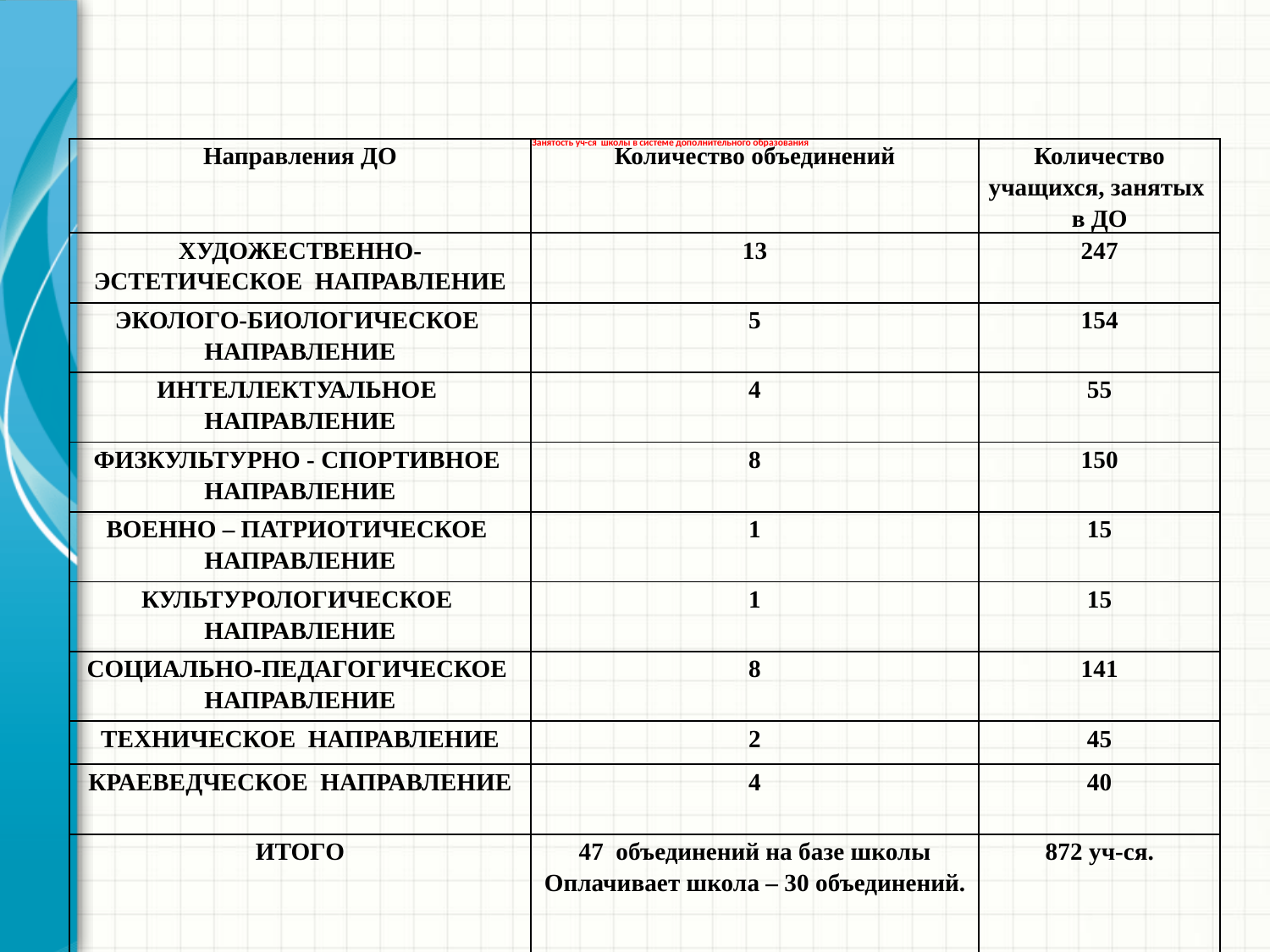

# Занятость уч-ся  школы в системе дополнительного образования
| Направления ДО | Количество объединений | Количество учащихся, занятых в ДО |
| --- | --- | --- |
| ХУДОЖЕСТВЕННО-ЭСТЕТИЧЕСКОЕ НАПРАВЛЕНИЕ | 13 | 247 |
| ЭКОЛОГО-БИОЛОГИЧЕСКОЕ НАПРАВЛЕНИЕ | 5 | 154 |
| ИНТЕЛЛЕКТУАЛЬНОЕ НАПРАВЛЕНИЕ | 4 | 55 |
| ФИЗКУЛЬТУРНО - СПОРТИВНОЕ НАПРАВЛЕНИЕ | 8 | 150 |
| ВОЕННО – ПАТРИОТИЧЕСКОЕ НАПРАВЛЕНИЕ | 1 | 15 |
| КУЛЬТУРОЛОГИЧЕСКОЕ НАПРАВЛЕНИЕ | 1 | 15 |
| СОЦИАЛЬНО-ПЕДАГОГИЧЕСКОЕ НАПРАВЛЕНИЕ | 8 | 141 |
| ТЕХНИЧЕСКОЕ НАПРАВЛЕНИЕ | 2 | 45 |
| КРАЕВЕДЧЕСКОЕ НАПРАВЛЕНИЕ | 4 | 40 |
| ИТОГО | 47 объединений на базе школы Оплачивает школа – 30 объединений. | 872 уч-ся. |